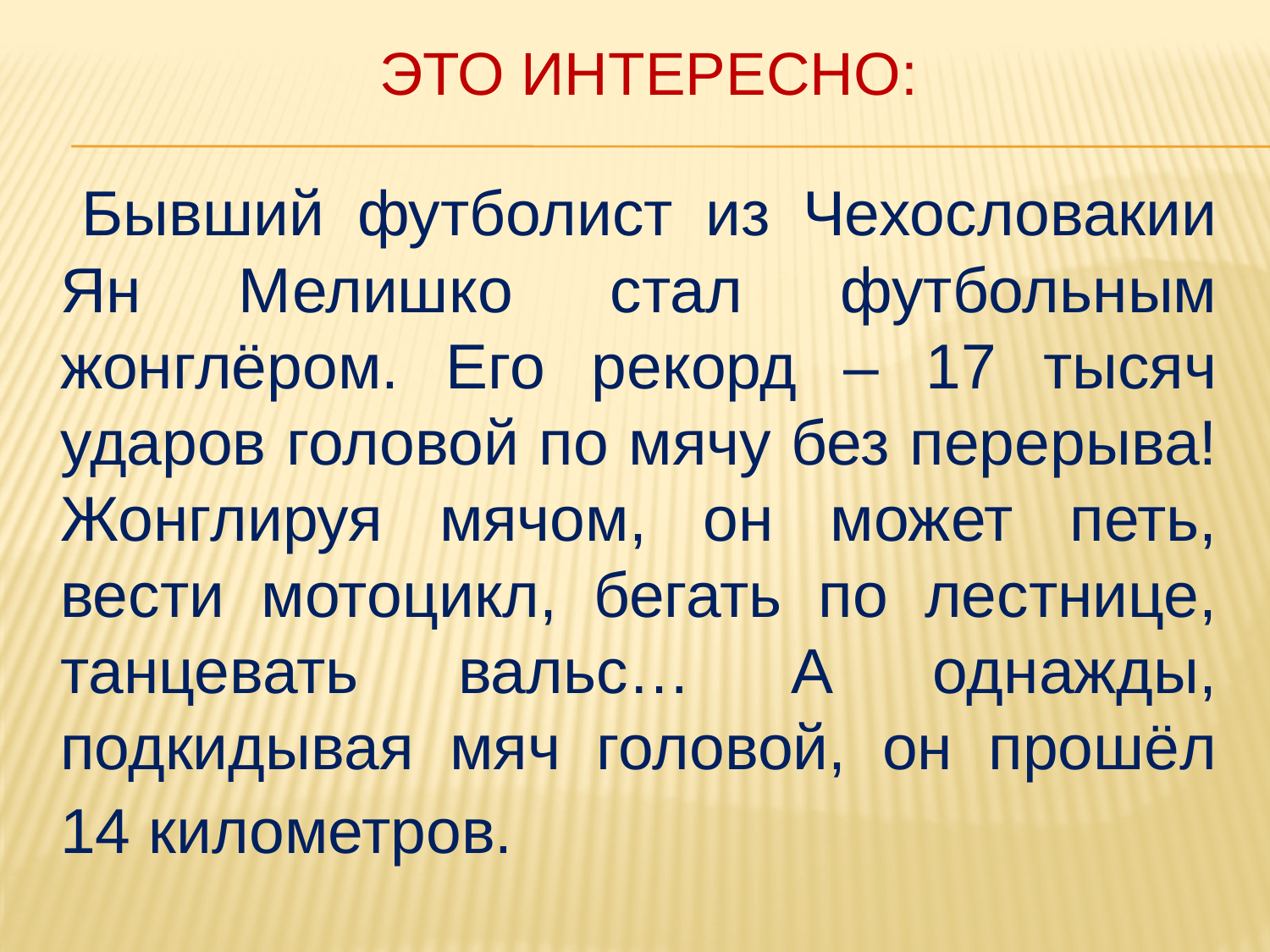

# Это интересно:
  Бывший футболист из Чехословакии Ян Мелишко стал футбольным жонглёром. Его рекорд – 17 тысяч ударов головой по мячу без перерыва! Жонглируя мячом, он может петь, вести мотоцикл, бегать по лестнице, танцевать вальс… А однажды, подкидывая мяч головой, он прошёл 14 километров.